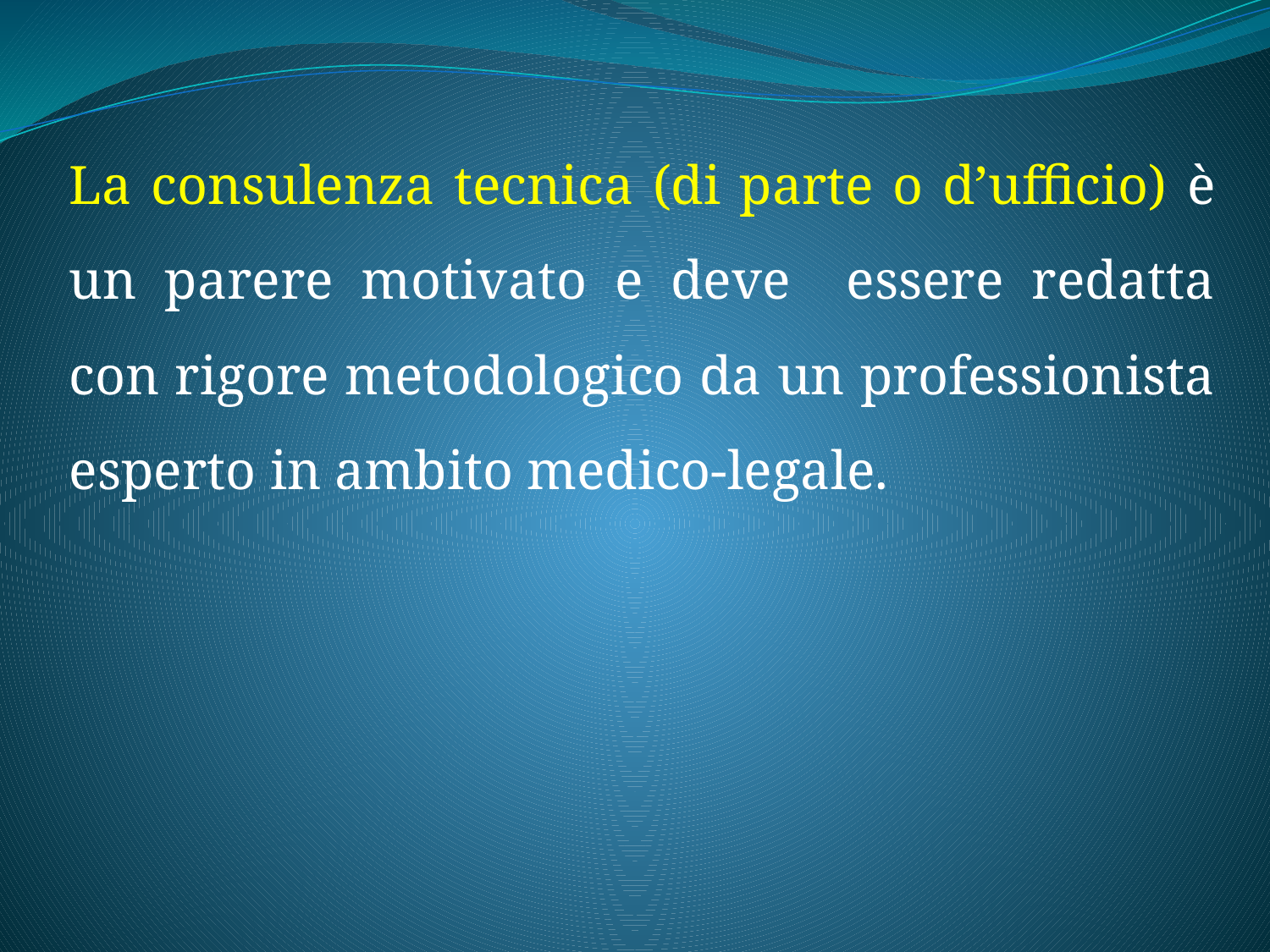

La consulenza tecnica (di parte o d’ufficio) è un parere motivato e deve  essere redatta con rigore metodologico da un professionista esperto in ambito medico-legale.